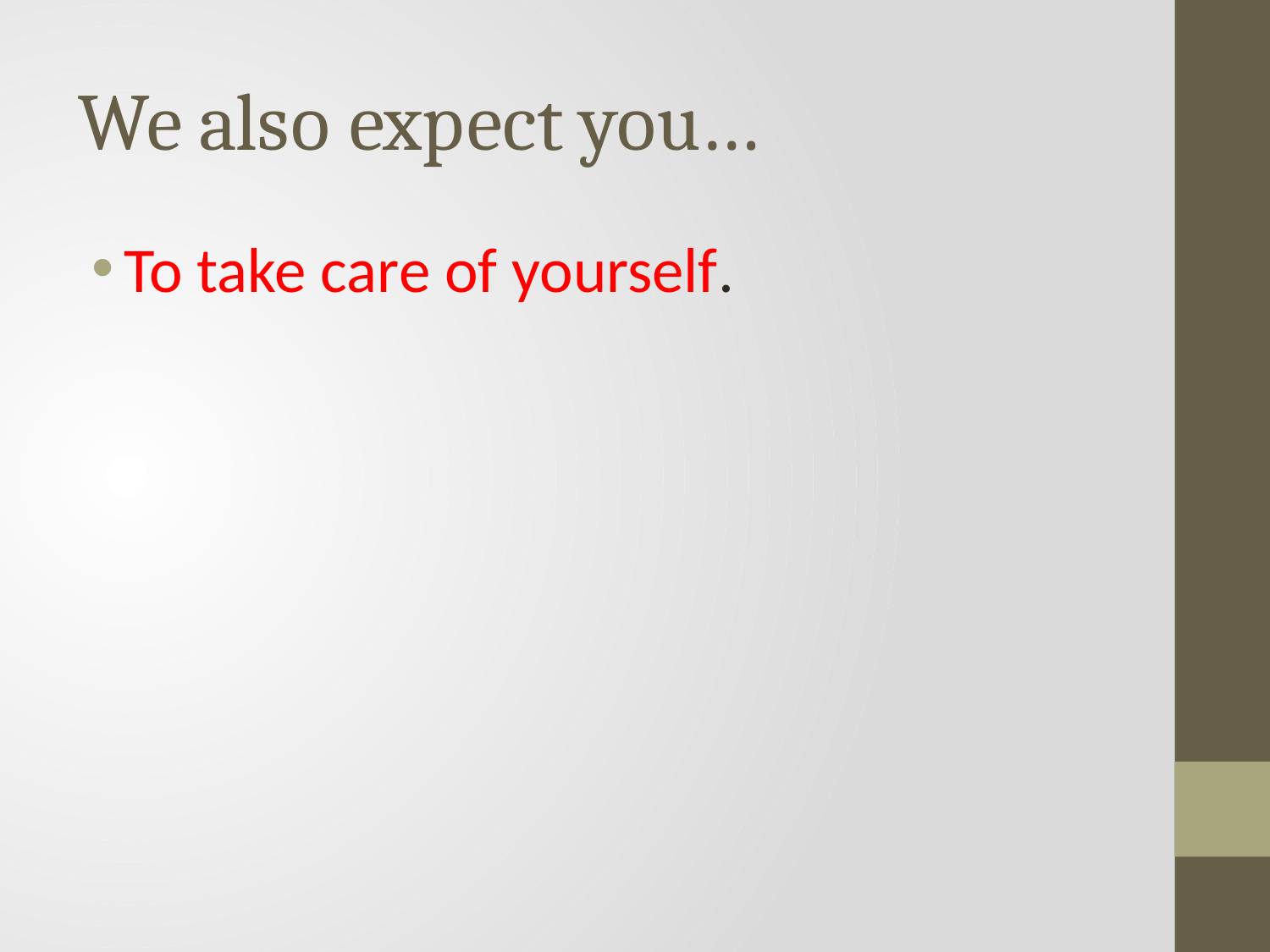

# We also expect you…
To take care of yourself.